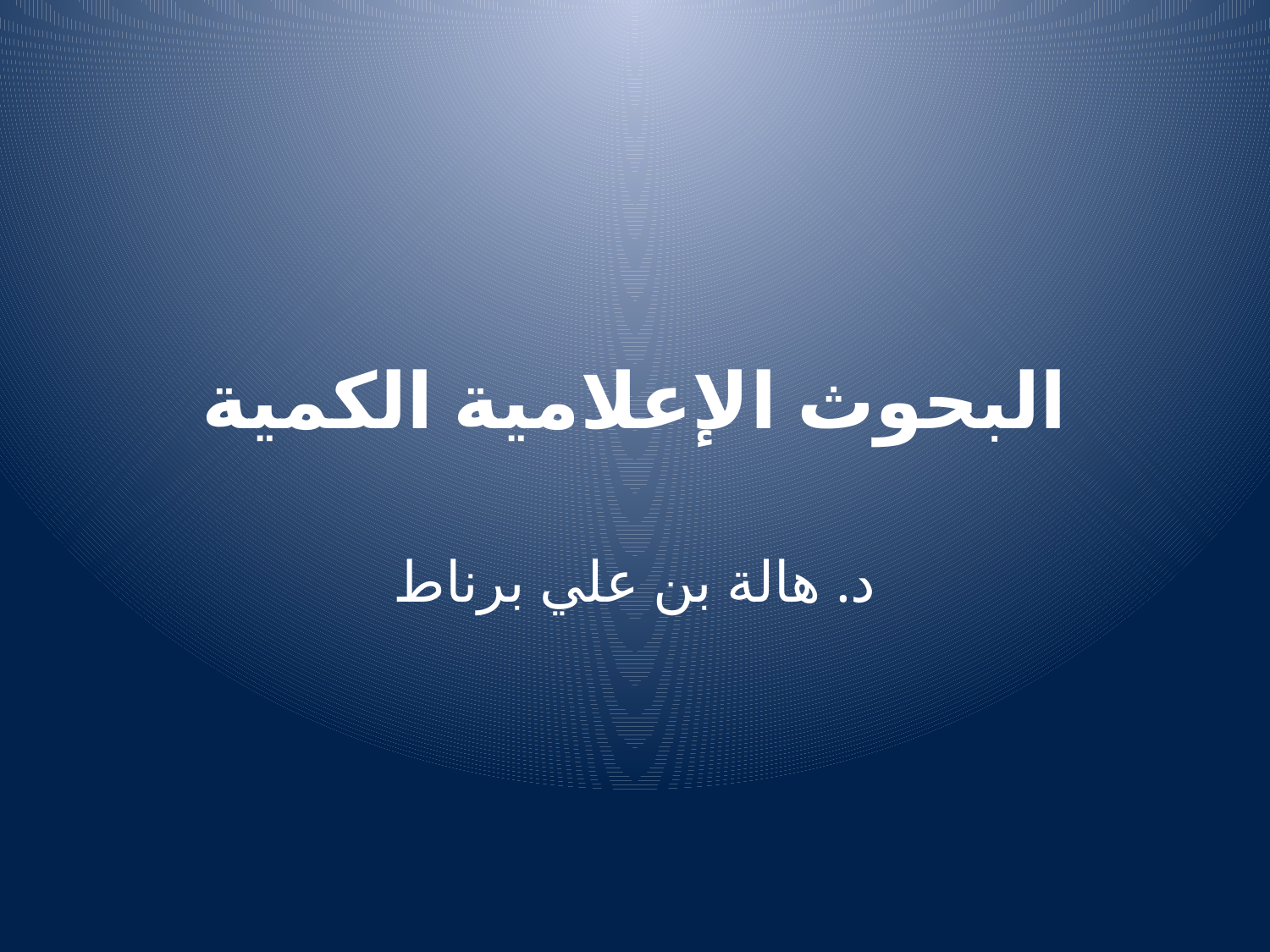

# البحوث الإعلامية الكمية
د. هالة بن علي برناط